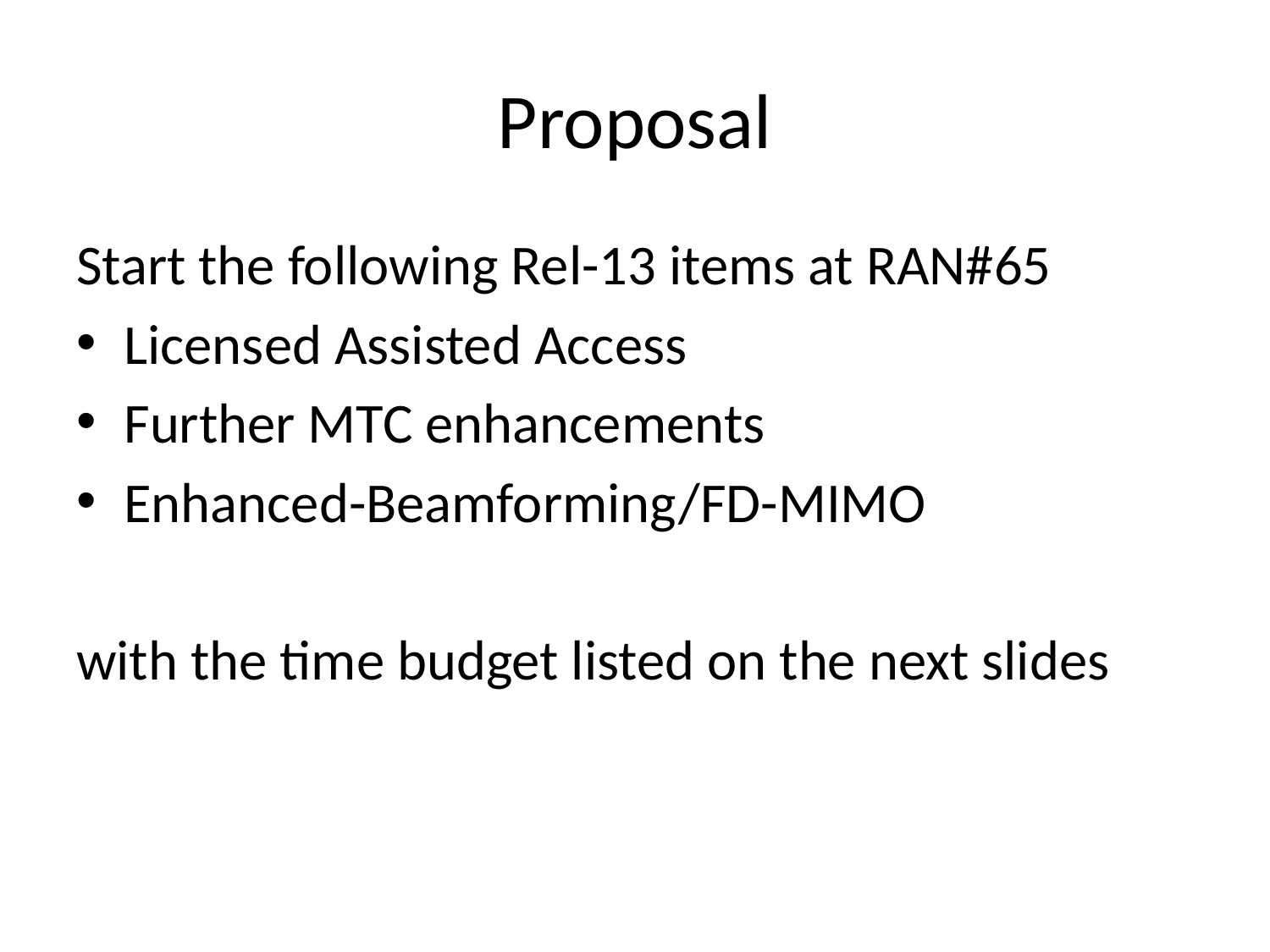

# Proposal
Start the following Rel-13 items at RAN#65
Licensed Assisted Access
Further MTC enhancements
Enhanced-Beamforming/FD-MIMO

with the time budget listed on the next slides